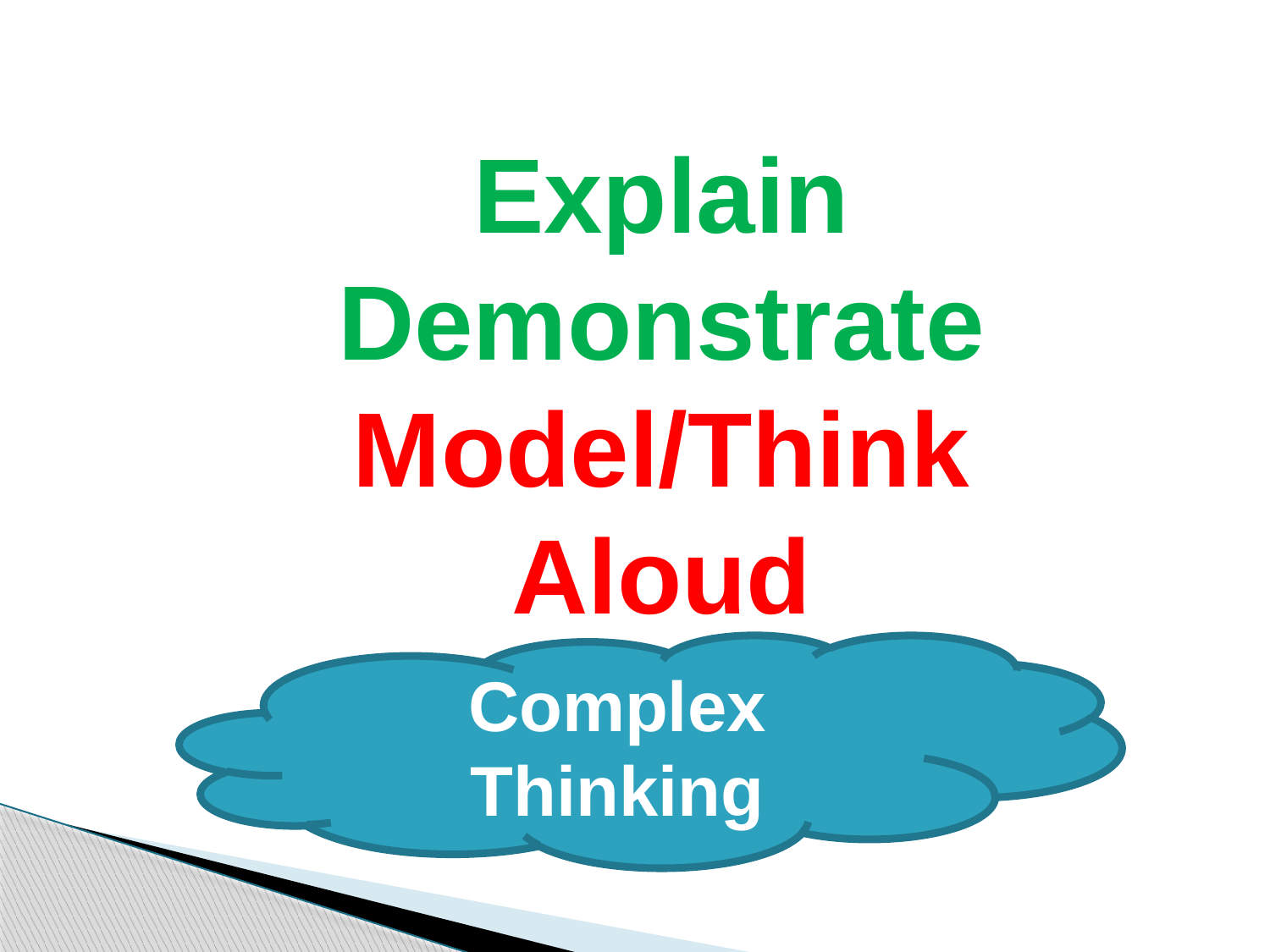

# Explain Demonstrate Model/Think Aloud
Complex Thinking